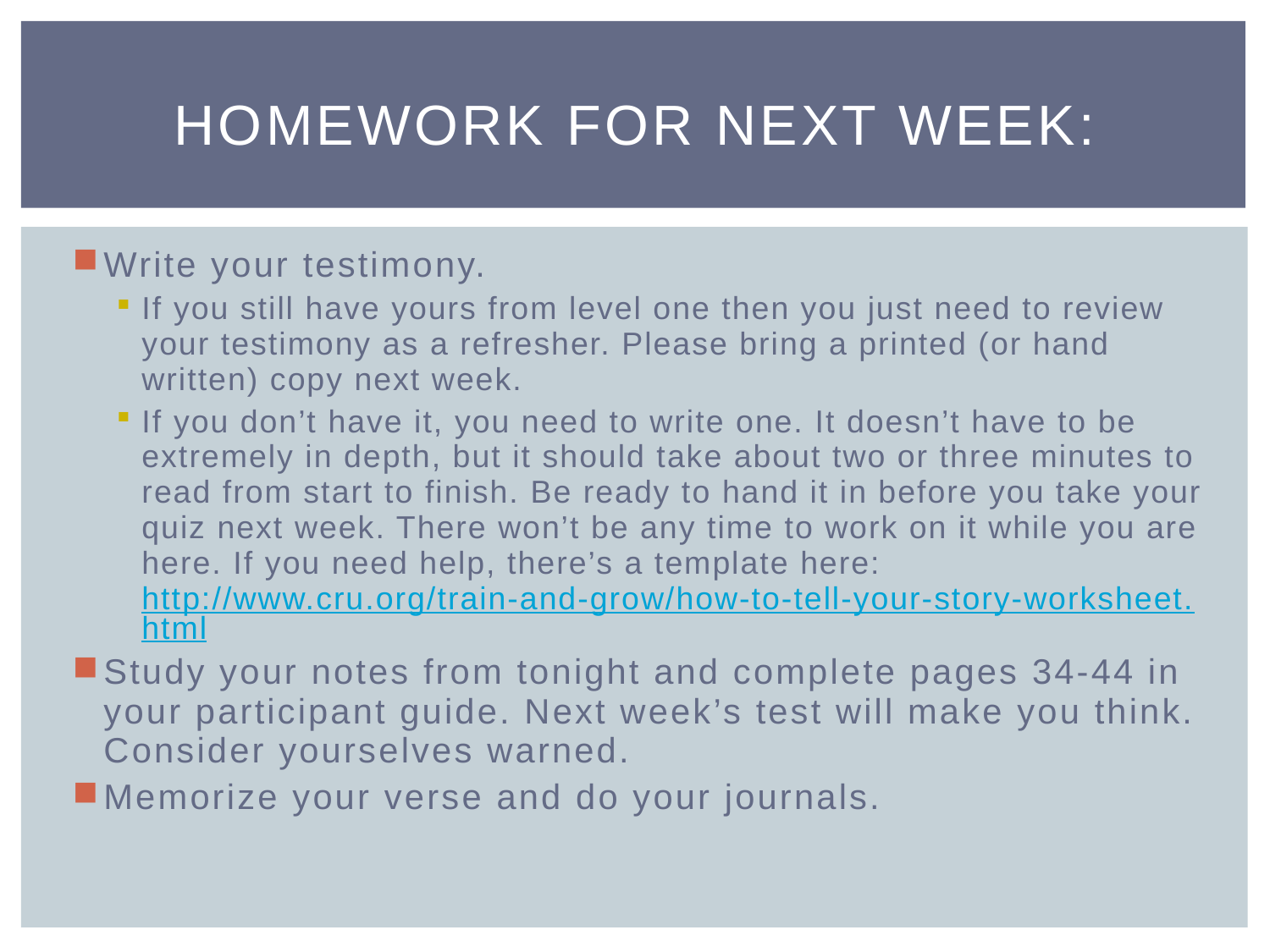

# Homework for next week:
Write your testimony.
If you still have yours from level one then you just need to review your testimony as a refresher. Please bring a printed (or hand written) copy next week.
If you don’t have it, you need to write one. It doesn’t have to be extremely in depth, but it should take about two or three minutes to read from start to finish. Be ready to hand it in before you take your quiz next week. There won’t be any time to work on it while you are here. If you need help, there’s a template here: http://www.cru.org/train-and-grow/how-to-tell-your-story-worksheet.html
Study your notes from tonight and complete pages 34-44 in your participant guide. Next week’s test will make you think. Consider yourselves warned.
Memorize your verse and do your journals.